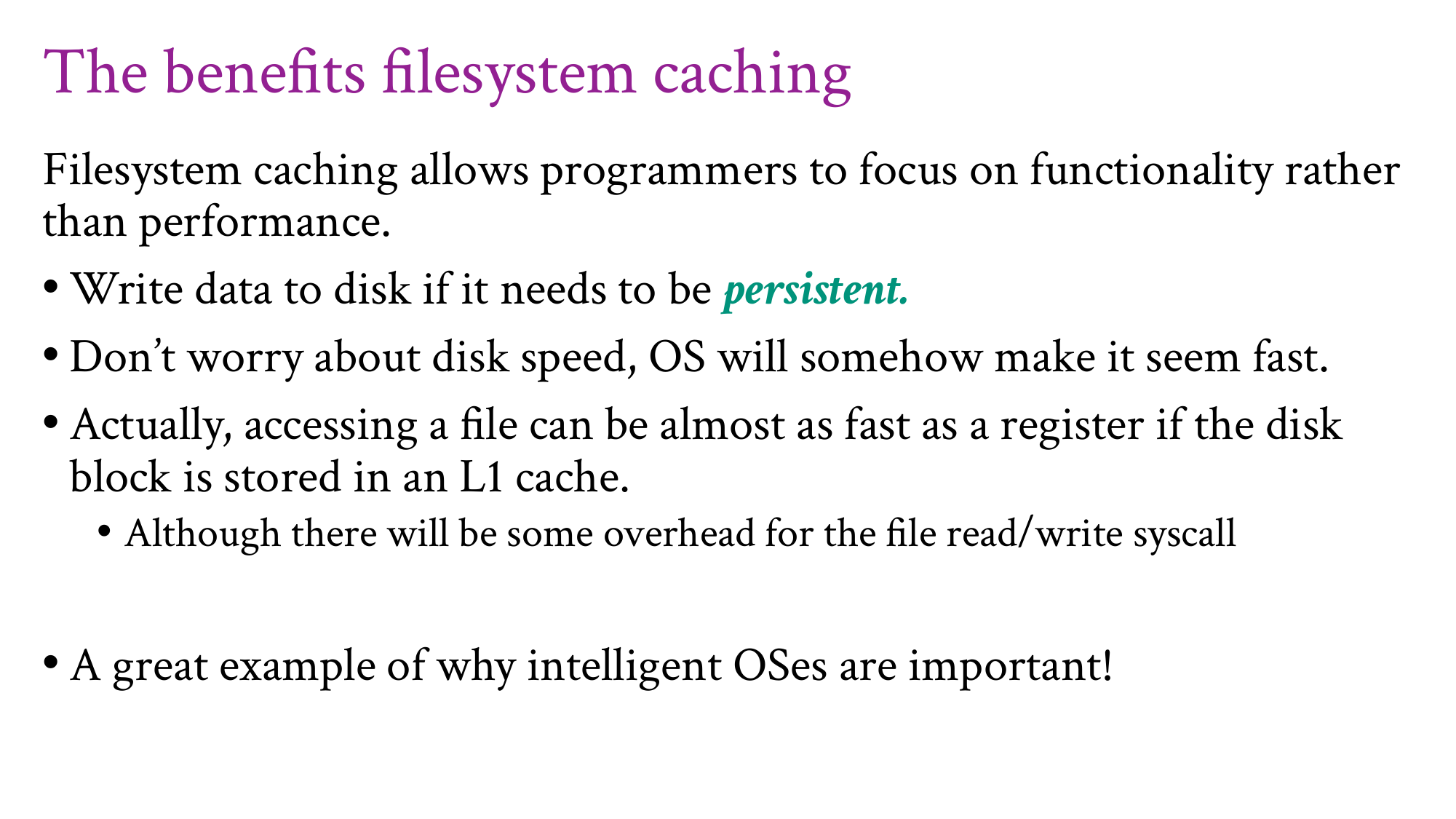

# The benefits filesystem caching
Filesystem caching allows programmers to focus on functionality rather than performance.
Write data to disk if it needs to be persistent.
Don’t worry about disk speed, OS will somehow make it seem fast.
Actually, accessing a file can be almost as fast as a register if the disk block is stored in an L1 cache.
Although there will be some overhead for the file read/write syscall

A great example of why intelligent OSes are important!